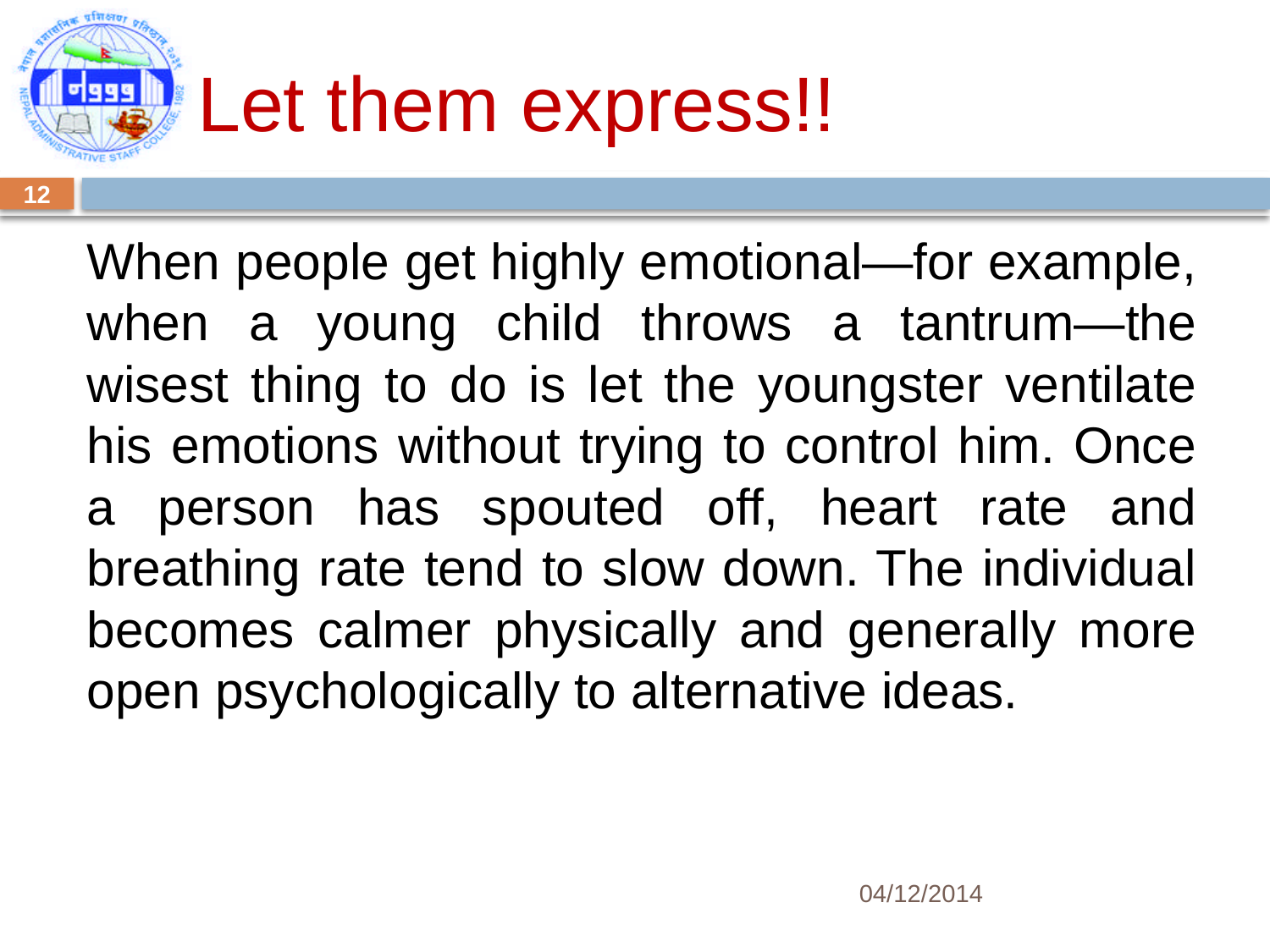

# Let them express!!
12
	When people get highly emotional—for example, when a young child throws a tantrum—the wisest thing to do is let the youngster ventilate his emotions without trying to control him. Once a person has spouted off, heart rate and breathing rate tend to slow down. The individual becomes calmer physically and generally more open psychologically to alternative ideas.
04/12/2014